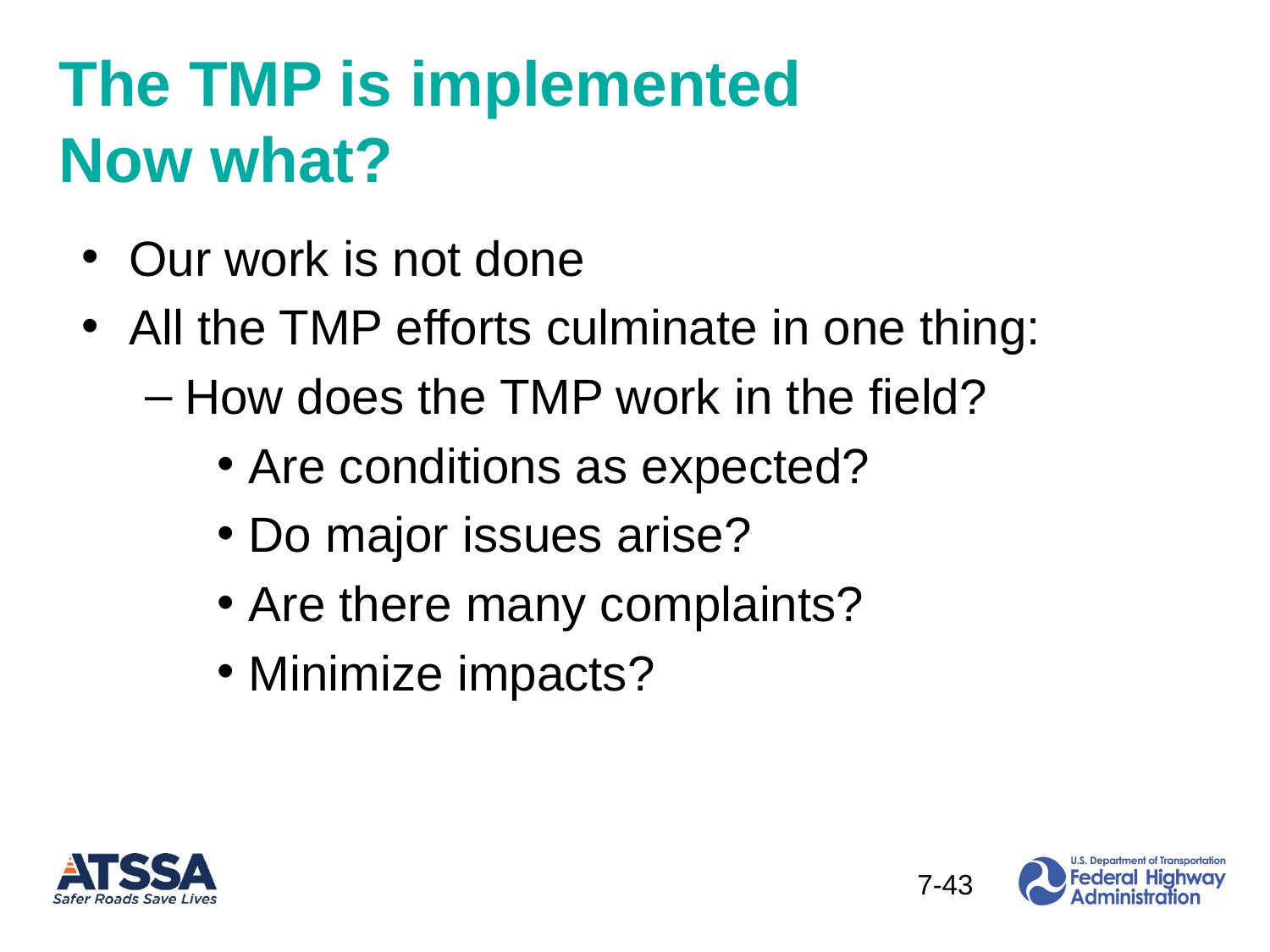

# The TMP is implemented Now what?
Our work is not done
All the TMP efforts culminate in one thing:
How does the TMP work in the field?
Are conditions as expected?
Do major issues arise?
Are there many complaints?
Minimize impacts?